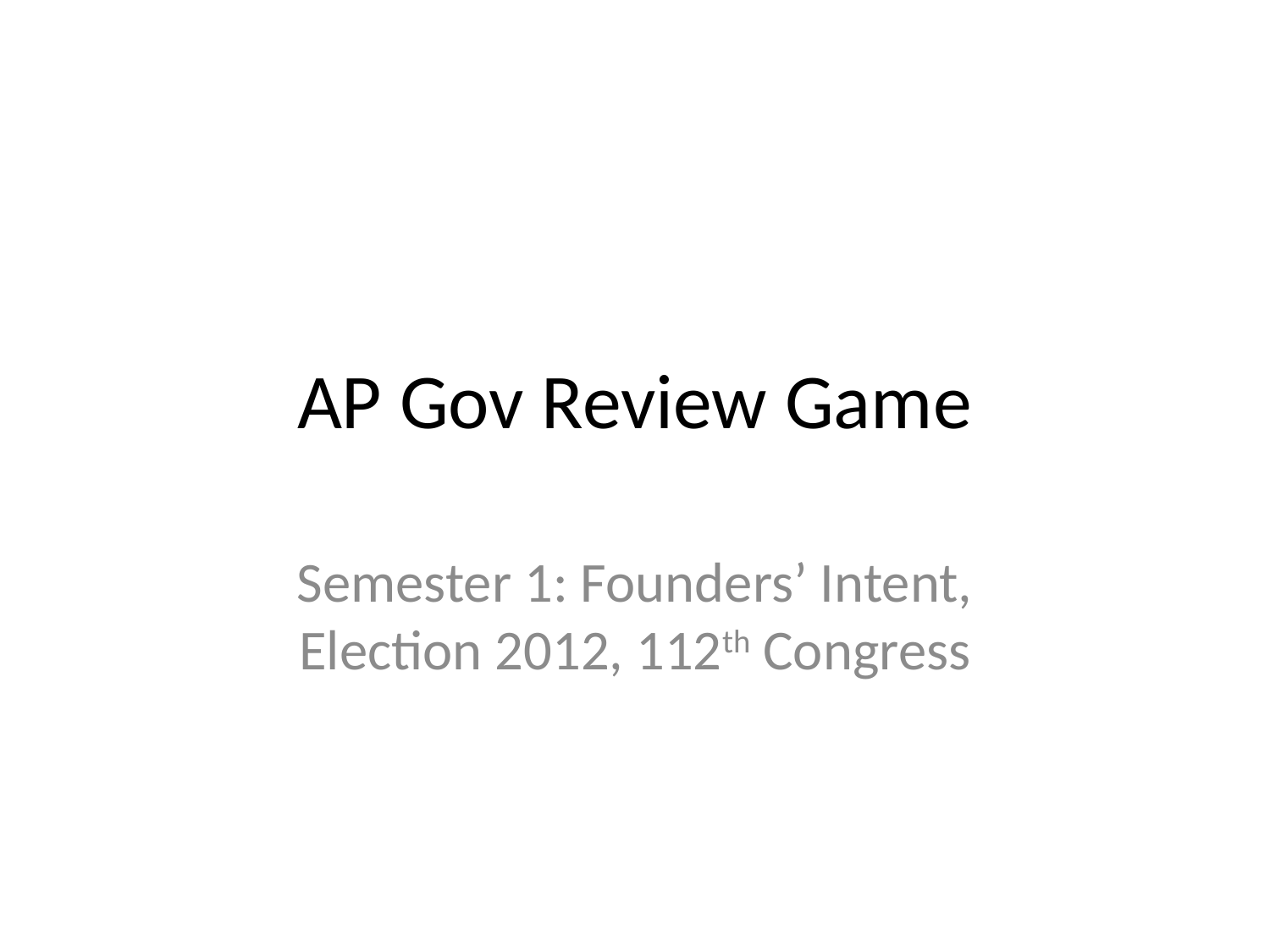

# AP Gov Review Game
Semester 1: Founders’ Intent, Election 2012, 112th Congress